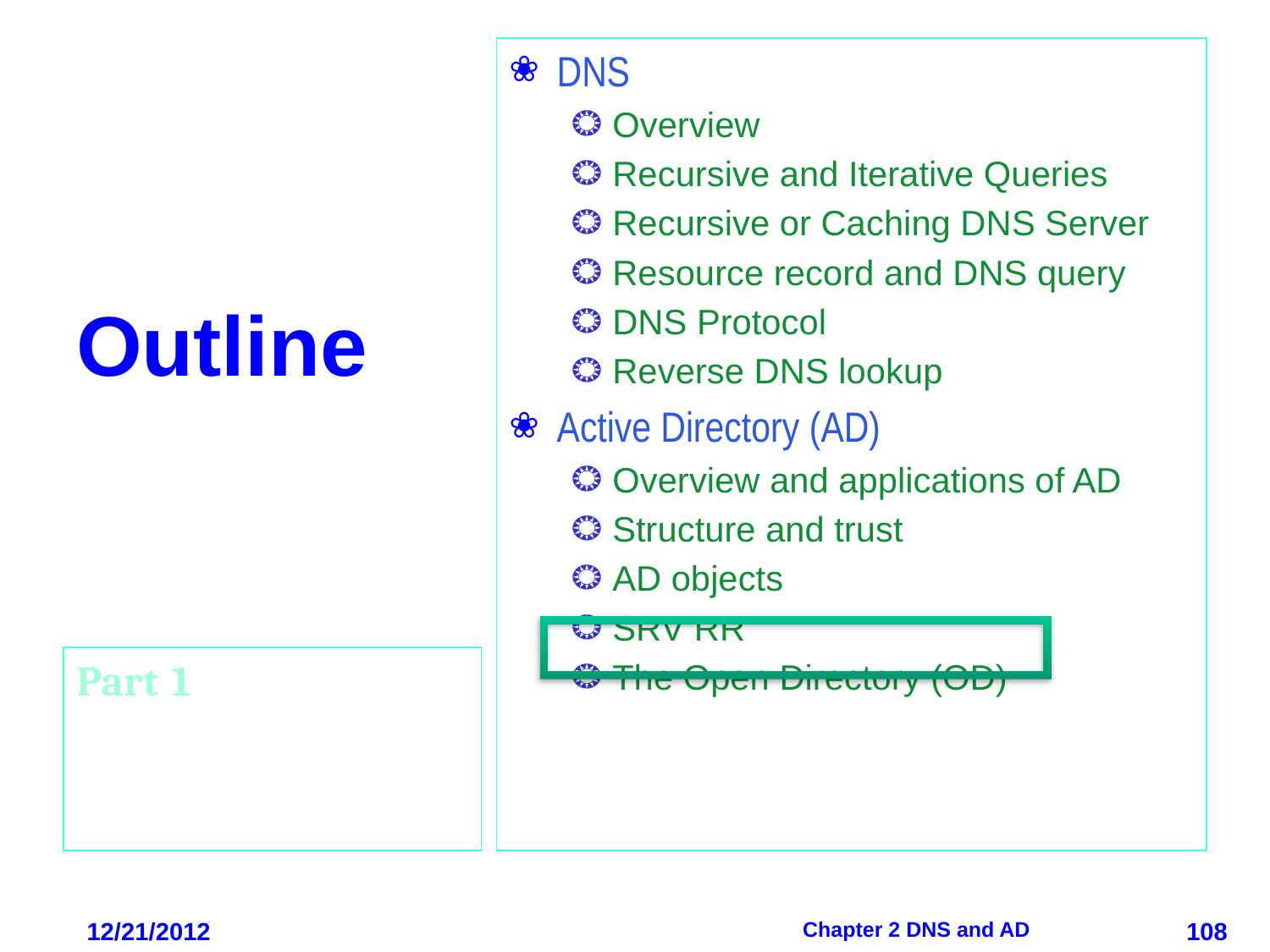

# Outline
DNS
Overview
Recursive and Iterative Queries
Recursive or Caching DNS Server
Resource record and DNS query
DNS Protocol
Reverse DNS lookup
Active Directory (AD)
Overview and applications of AD
Structure and trust
AD objects
SRV RR
The Open Directory (OD)

Part 1
12/21/2012
Chapter 2 DNS and AD
108